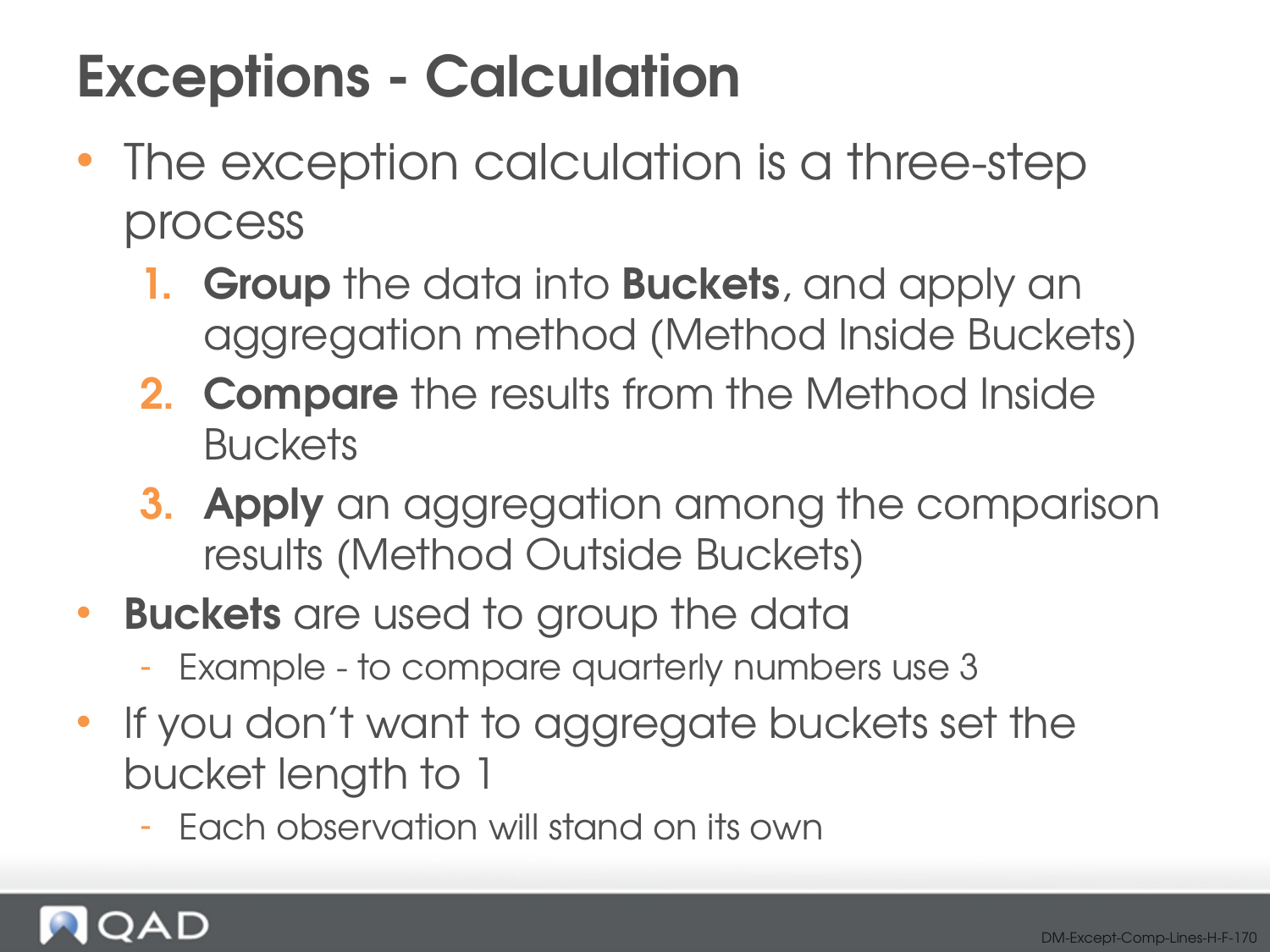

# Exceptions - Calculation
The exception calculation is a three-step process
Group the data into Buckets, and apply an aggregation method (Method Inside Buckets)
Compare the results from the Method Inside Buckets
Apply an aggregation among the comparison results (Method Outside Buckets)
Buckets are used to group the data
Example - to compare quarterly numbers use 3
If you don’t want to aggregate buckets set the bucket length to 1
Each observation will stand on its own
DM-Except-Comp-Lines-H-F-170